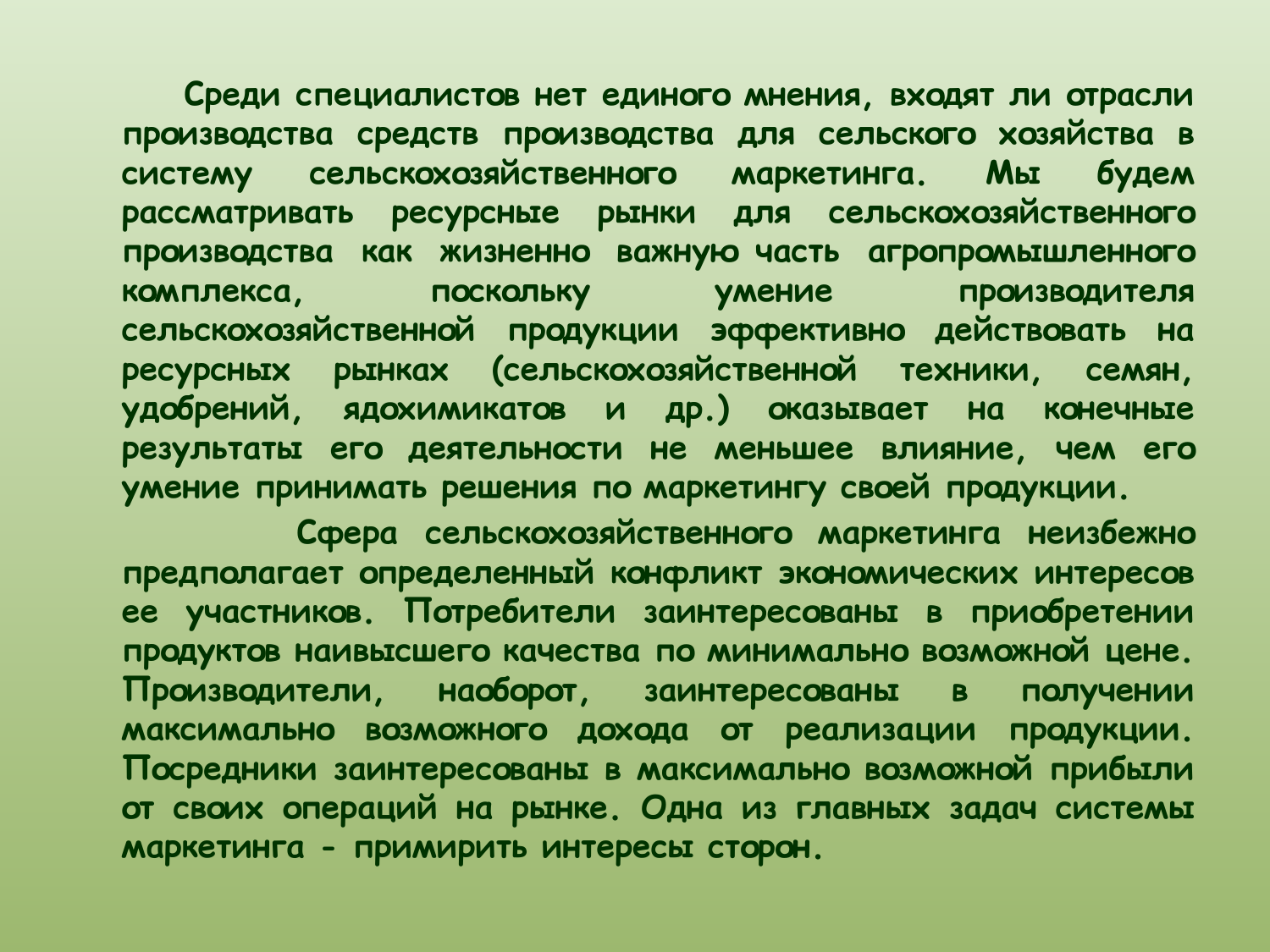

Среди специалистов нет единого мнения, входят ли отрасли производства средств производства для сельского хозяйства в систему сельскохозяйственного маркетинга. Мы будем рассматривать ресурсные рынки для сельскохозяйственного производства как жизненно важную часть агропромышленного комплекса, поскольку умение производителя сельскохозяйственной продукции эффективно действовать на ресурсных рынках (сельскохозяйственной техники, семян, удобрений, ядохимикатов и др.) оказывает на конечные результаты его деятельности не меньшее влияние, чем его умение принимать решения по маркетингу своей продукции.
        Сфера сельскохозяйственного маркетинга неизбежно предполагает определенный конфликт экономических интересов ее участников. Потребители заинтересованы в приобретении продуктов наивысшего качества по минимально возможной цене. Производители, наоборот, заинтересованы в получении максимально возможного дохода от реализации продукции. Посредники заинтересованы в максимально возможной прибыли от своих операций на рынке. Одна из главных задач системы маркетинга - примирить интересы сторон.